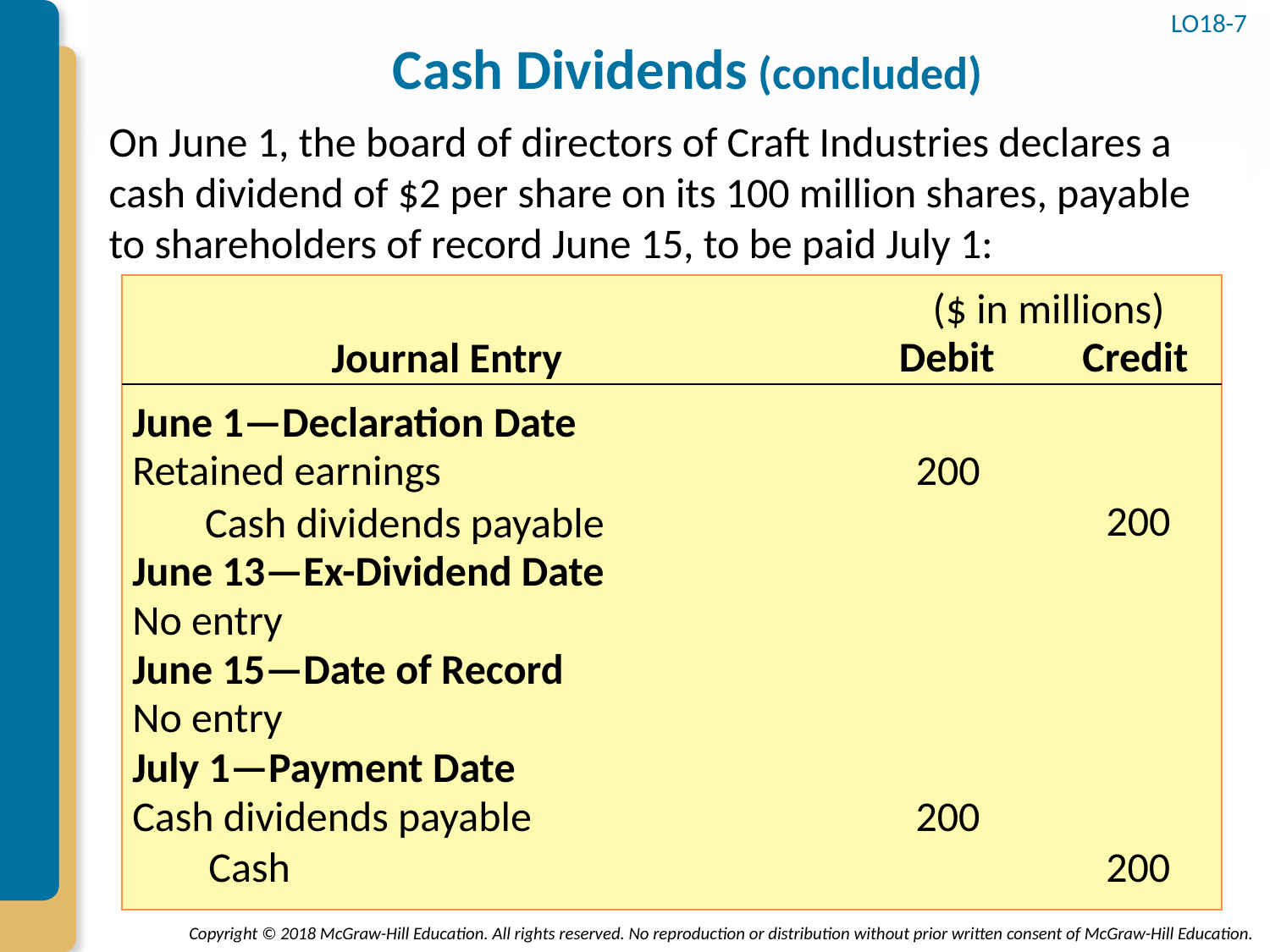

# Cash Dividends (concluded)
LO18-7
On June 1, the board of directors of Craft Industries declares a cash dividend of $2 per share on its 100 million shares, payable to shareholders of record June 15, to be paid July 1:

($ in millions)
Debit
Credit
Journal Entry
June 1—Declaration Date
Retained earnings
200
200
	Cash dividends payable
June 13—Ex-Dividend Date
No entry
June 15—Date of Record
No entry
July 1—Payment Date
Cash dividends payable
200
	Cash
200